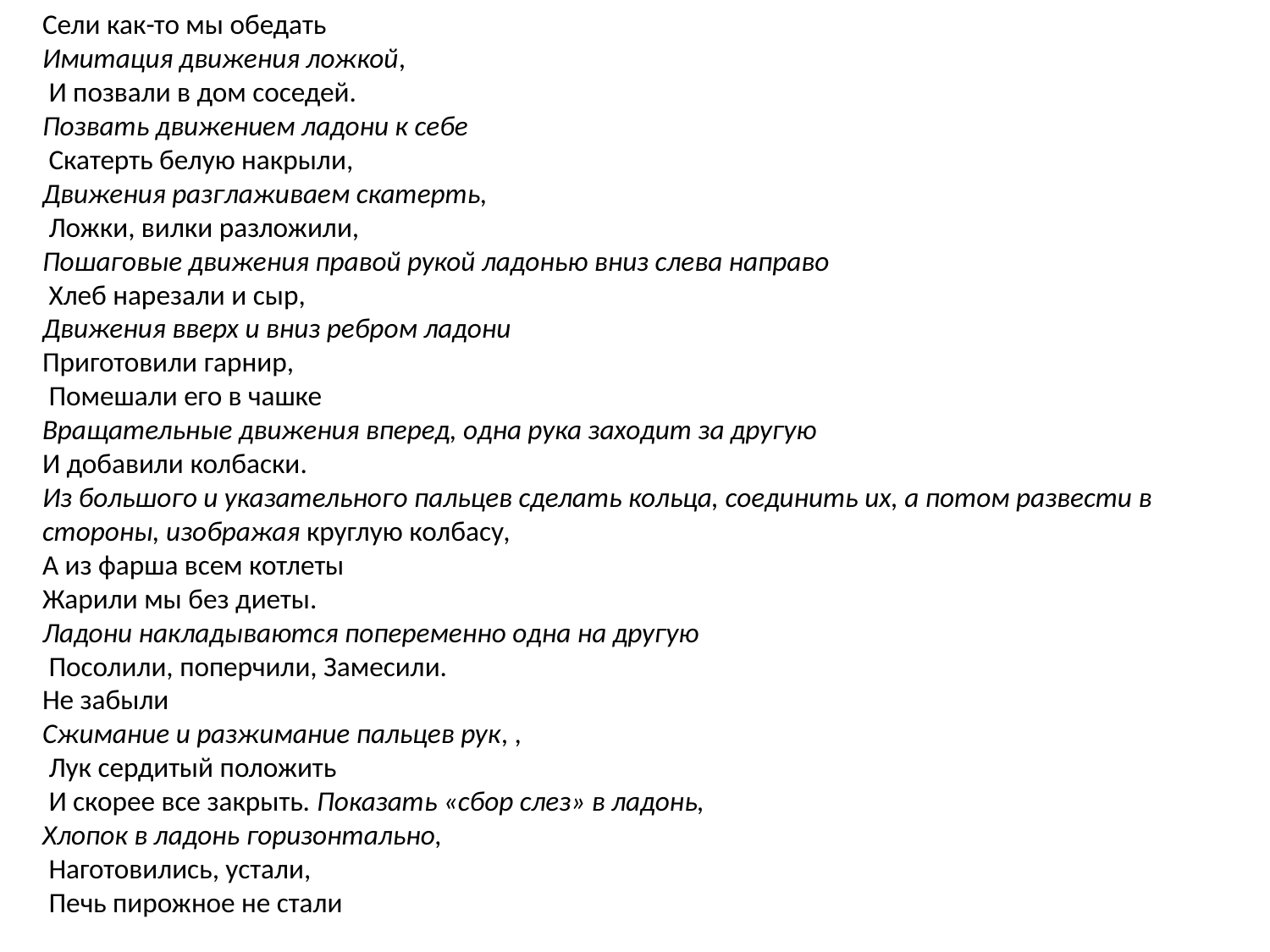

Сели как-то мы обедать
Имитация движения ложкой,
 И позвали в дом соседей.
Позвать движением ладони к себе
 Скатерть белую накрыли,
Движения разглаживаем скатерть,
 Ложки, вилки разложили,
Пошаговые движения правой рукой ладонью вниз слева направо
 Хлеб нарезали и сыр,
Движения вверх и вниз ребром ладони
Приготовили гарнир,
 Помешали его в чашке
Вращательные движения вперед, одна рука заходит за другую
И добавили колбаски.
Из большого и указательного пальцев сделать кольца, соединить их, а потом развести в стороны, изображая круглую колбасу,
А из фарша всем котлеты
Жарили мы без диеты.
Ладони накладываются попеременно одна на другую
 Посолили, поперчили, Замесили.
Не забыли
Сжимание и разжимание пальцев рук, ,
 Лук сердитый положить
 И скорее все закрыть. Показать «сбор слез» в ладонь,
Хлопок в ладонь горизонтально,
 Наготовились, устали,
 Печь пирожное не стали